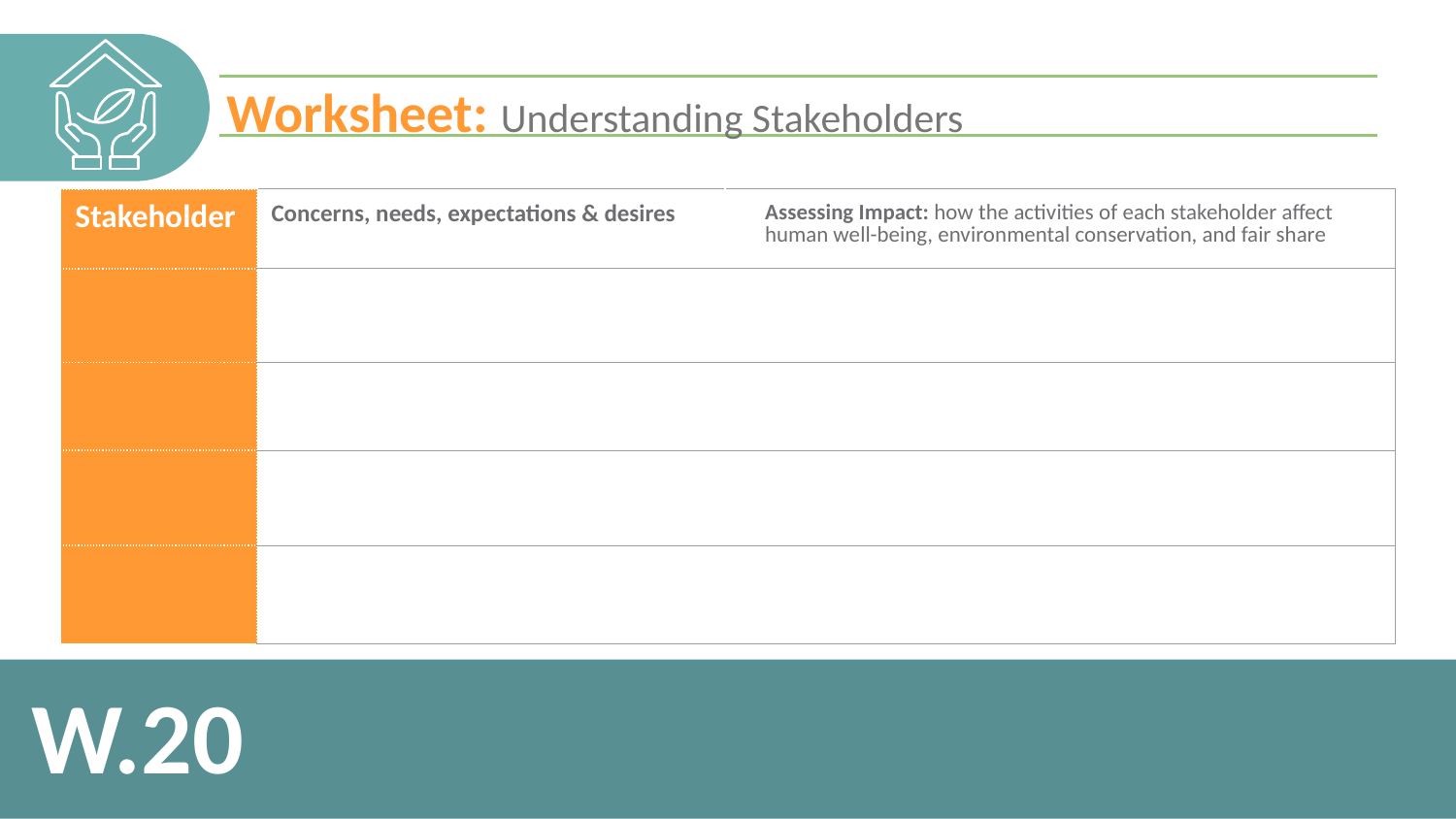

Worksheet: Understanding Stakeholders

| Stakeholder | Concerns, needs, expectations & desires | Assessing Impact: how the activities of each stakeholder affect human well-being, environmental conservation, and fair share |
| --- | --- | --- |
|  |  |  |
|  |  |  |
|  |  |  |
|  |  |  |

W.20
21